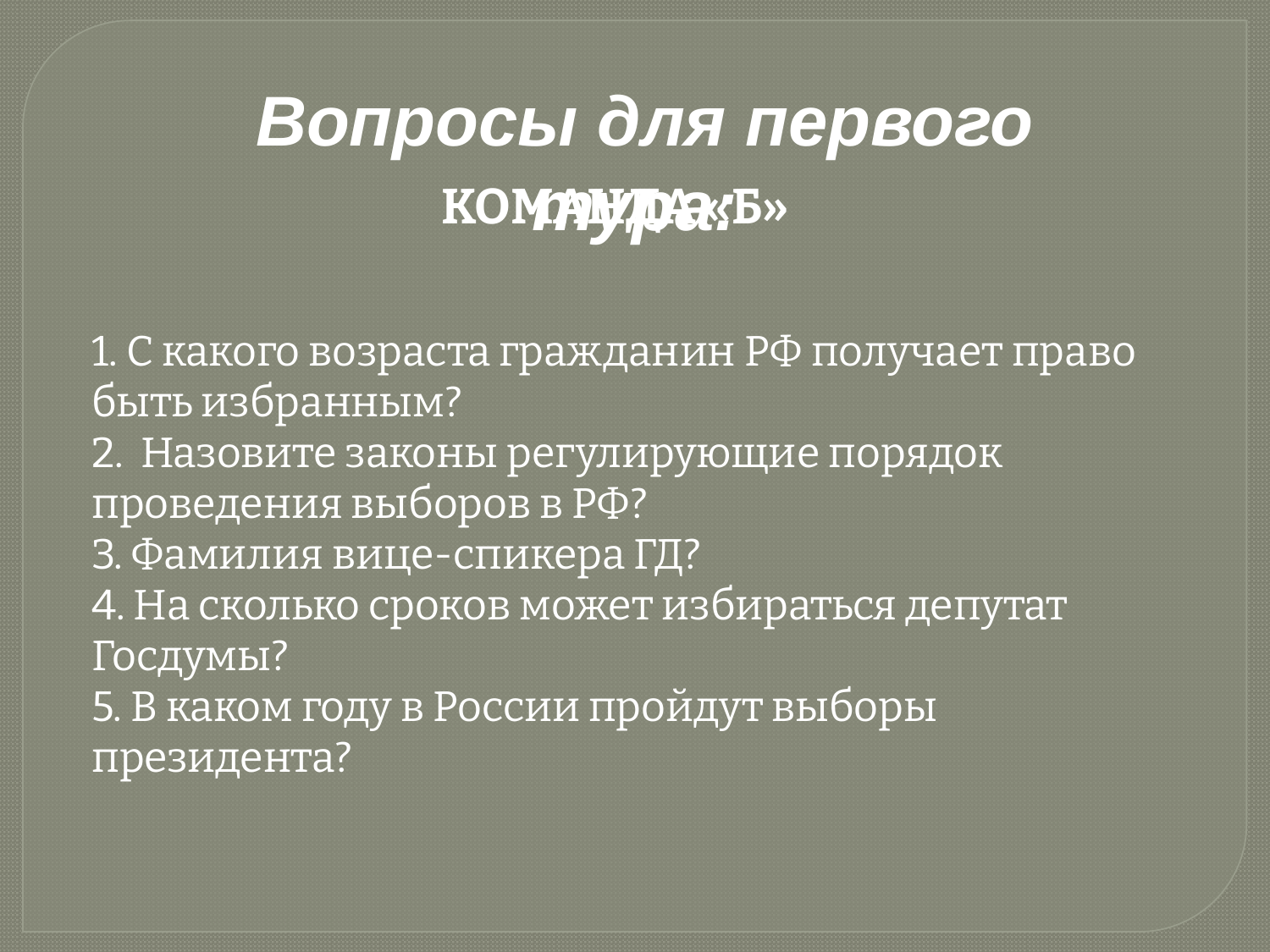

Вопросы для первого тура:
КОМАНДА «Б»
1. С какого возраста гражданин РФ получает право быть избранным?
2.  Назовите законы регулирующие порядок проведения выборов в РФ?
3. Фамилия вице-спикера ГД?
4. На сколько сроков может избираться депутат Госдумы?
5. В каком году в России пройдут выборы президента?